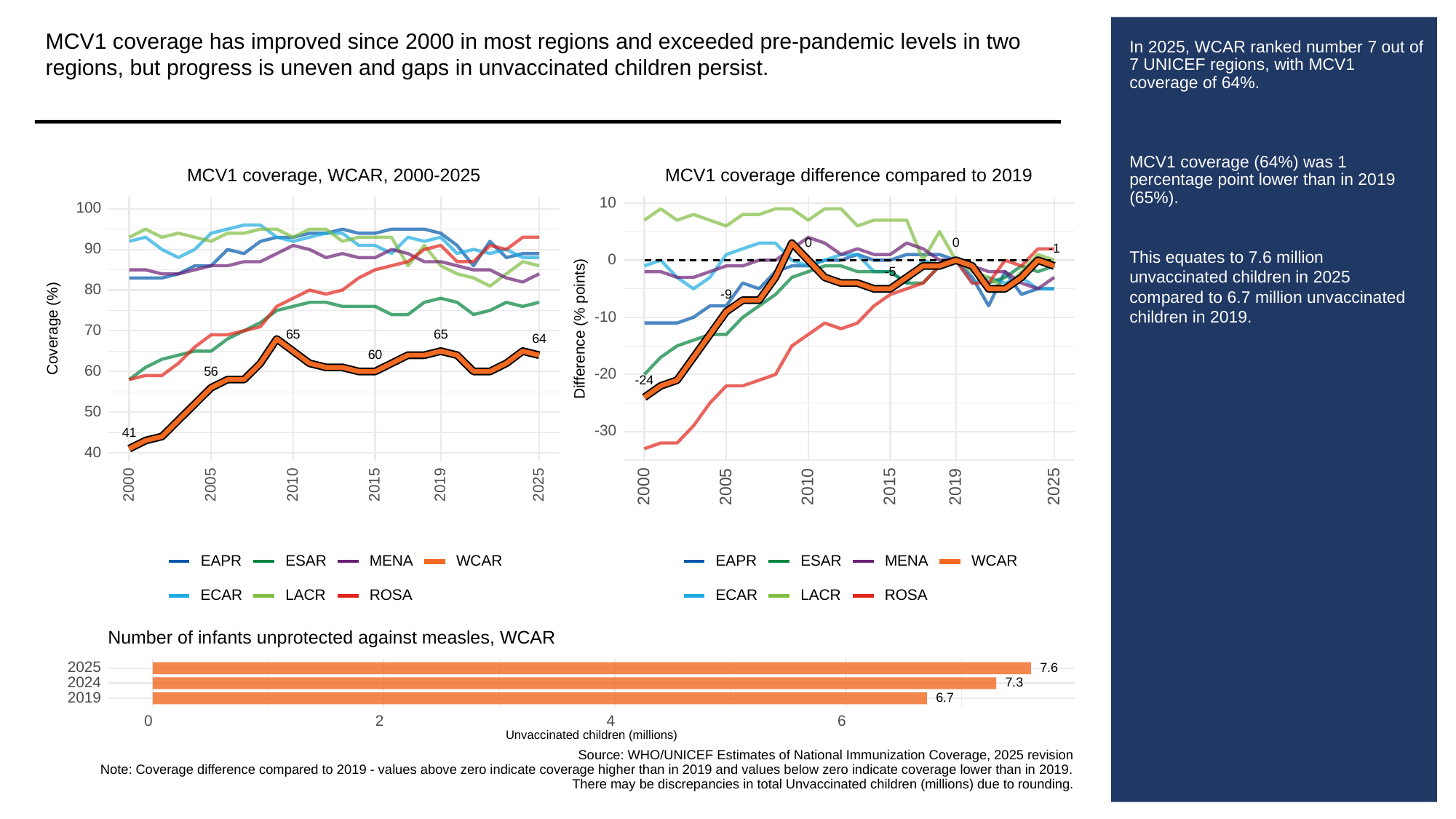

MCV1 coverage has improved since 2000 in most regions and exceeded pre-pandemic levels in two regions, but progress is uneven and gaps in unvaccinated children persist.
# In 2025, WCAR ranked number 7 out of 7 UNICEF regions, with MCV1 coverage of 64%.

MCV1 coverage (64%) was 1 percentage point lower than in 2019 (65%).

This equates to 7.6 million unvaccinated children in 2025 compared to 6.7 million unvaccinated children in 2019.

MCV1 coverage, WCAR, 2000-2025
MCV1 coverage difference compared to 2019

10

100

0
0

90
-1

0

-5

80

-9

-10

Coverage (%)
Difference (% points)
70
65
65

64

60

60
56
-20

-24

50

-30
41

40

2000
2005
2010
2015
2019
2025
2000
2005
2010
2015
2019
2025
ESAR
WCAR
ESAR
WCAR
EAPR
MENA
EAPR
MENA

ROSA
ROSA
ECAR
LACR
ECAR
LACR

Number of infants unprotected against measles, WCAR

2025
7.6

2024
7.3

2019
6.7

0
6
2
4
Unvaccinated children (millions)
Source: WHO/UNICEF Estimates of National Immunization Coverage, 2025 revision
Note: Coverage difference compared to 2019 - values above zero indicate coverage higher than in 2019 and values below zero indicate coverage lower than in 2019.
There may be discrepancies in total Unvaccinated children (millions) due to rounding.